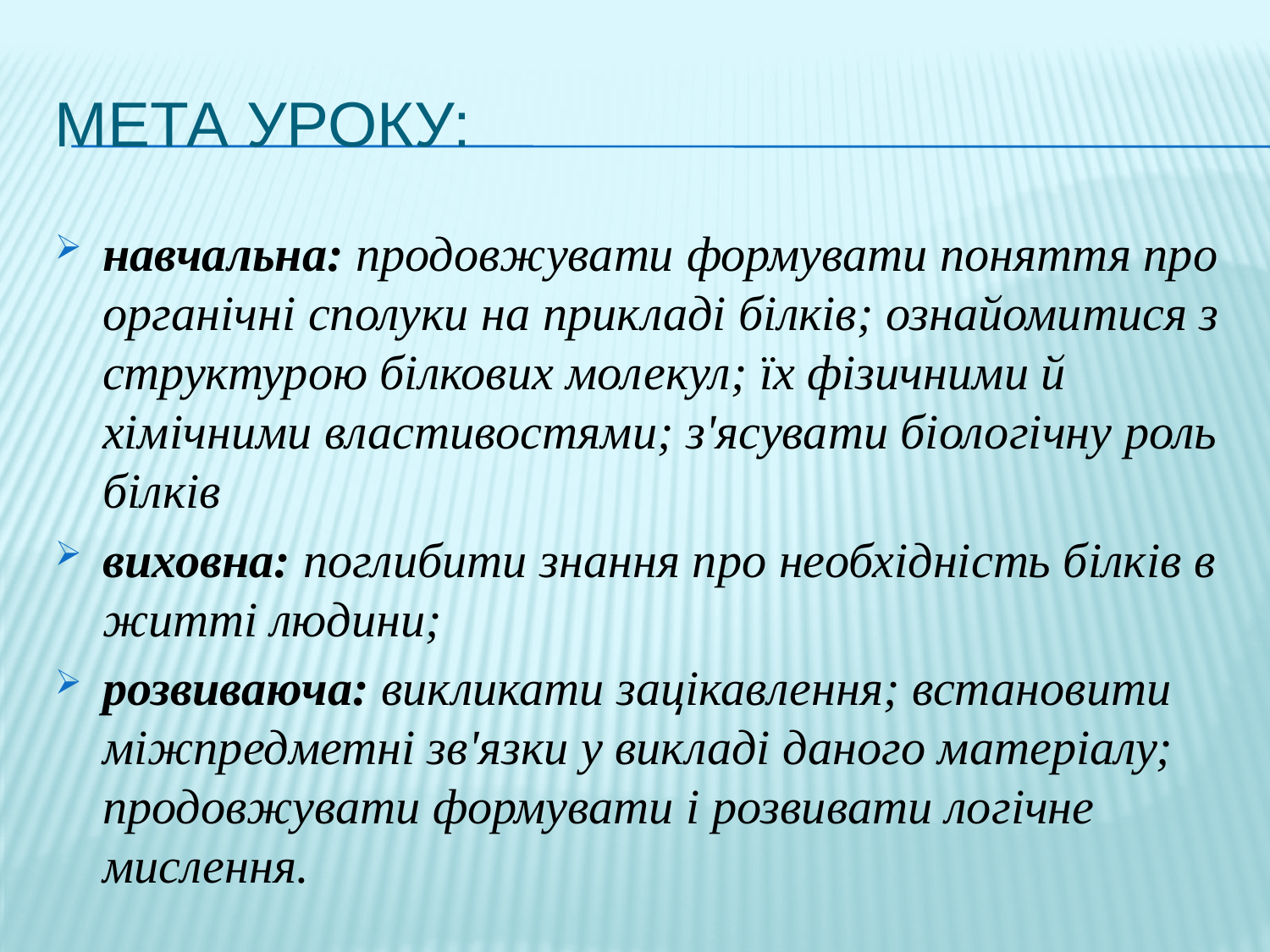

# Мета уроку:
навчальна: продовжувати формувати поняття про органічні сполуки на прикладі білків; ознайомитися з структурою білкових молекул; їх фізичними й хімічними властивостями; з'ясувати біологічну роль білків
виховна: поглибити знання про необхідність білків в житті людини;
розвиваюча: викликати зацікавлення; встановити міжпредметні зв'язки у викладі даного матеріалу; продовжувати формувати і розвивати логічне мислення.